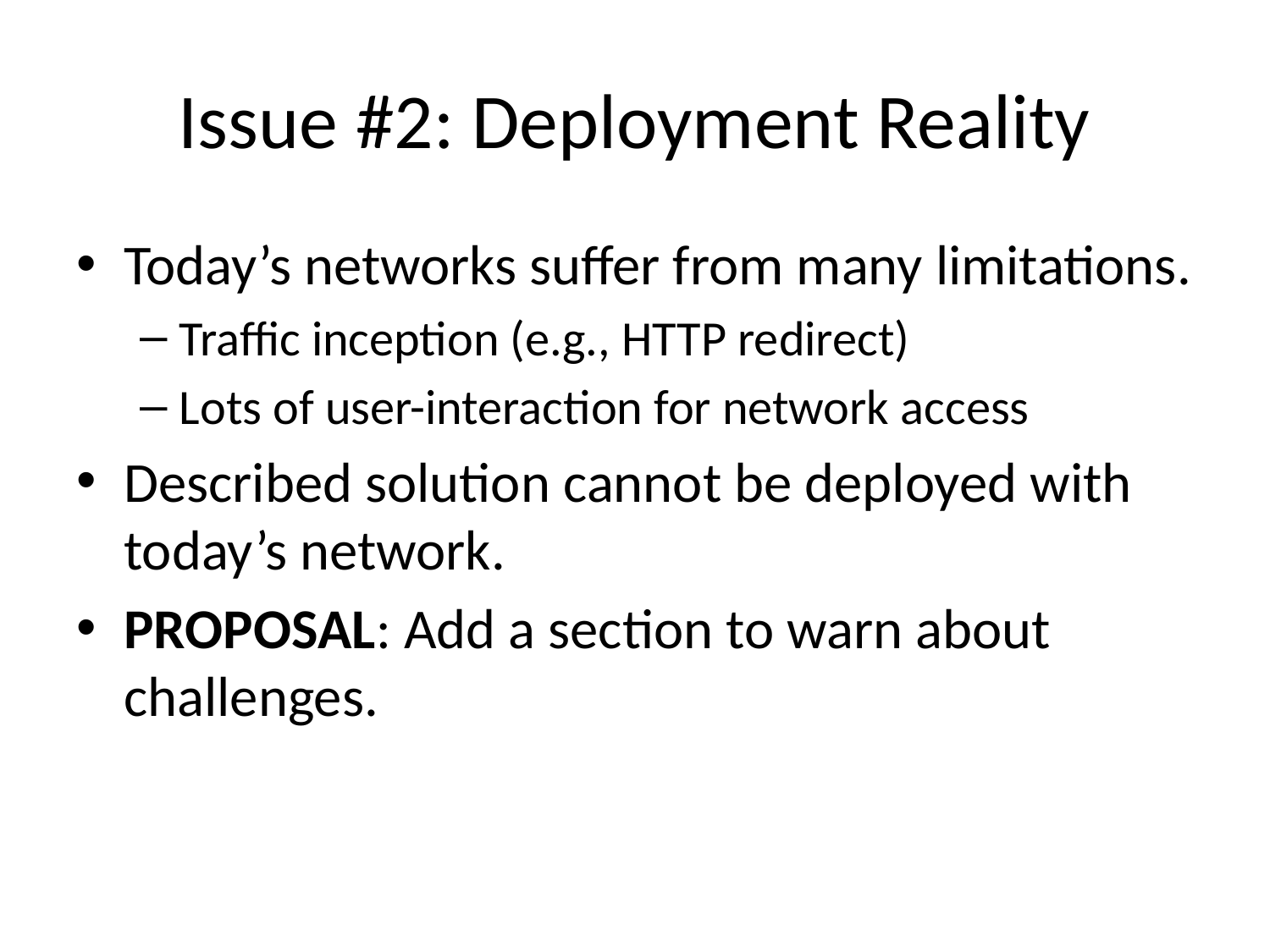

# Issue #2: Deployment Reality
Today’s networks suffer from many limitations.
Traffic inception (e.g., HTTP redirect)
Lots of user-interaction for network access
Described solution cannot be deployed with today’s network.
PROPOSAL: Add a section to warn about challenges.